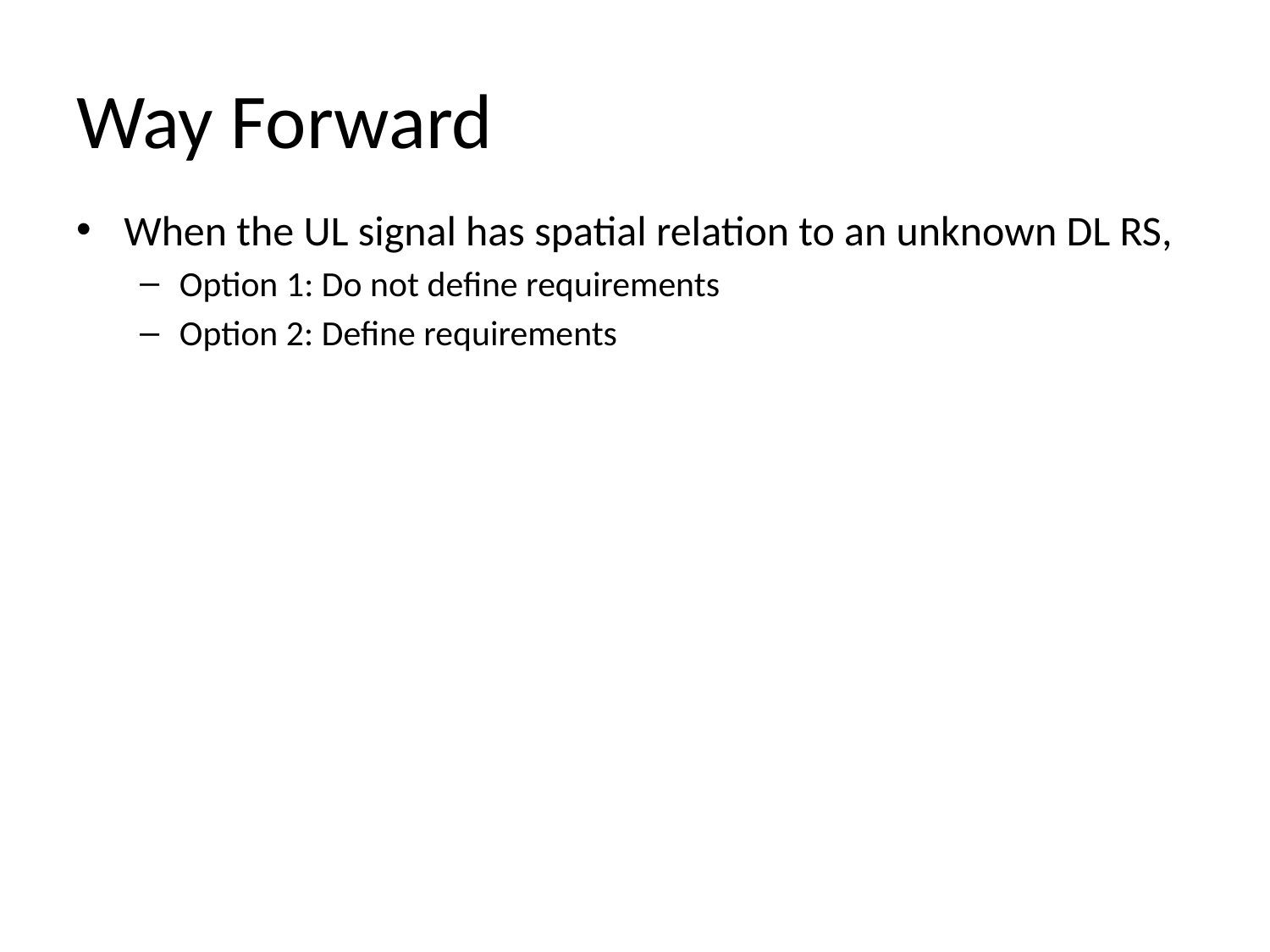

# Way Forward
When the UL signal has spatial relation to an unknown DL RS,
Option 1: Do not define requirements
Option 2: Define requirements